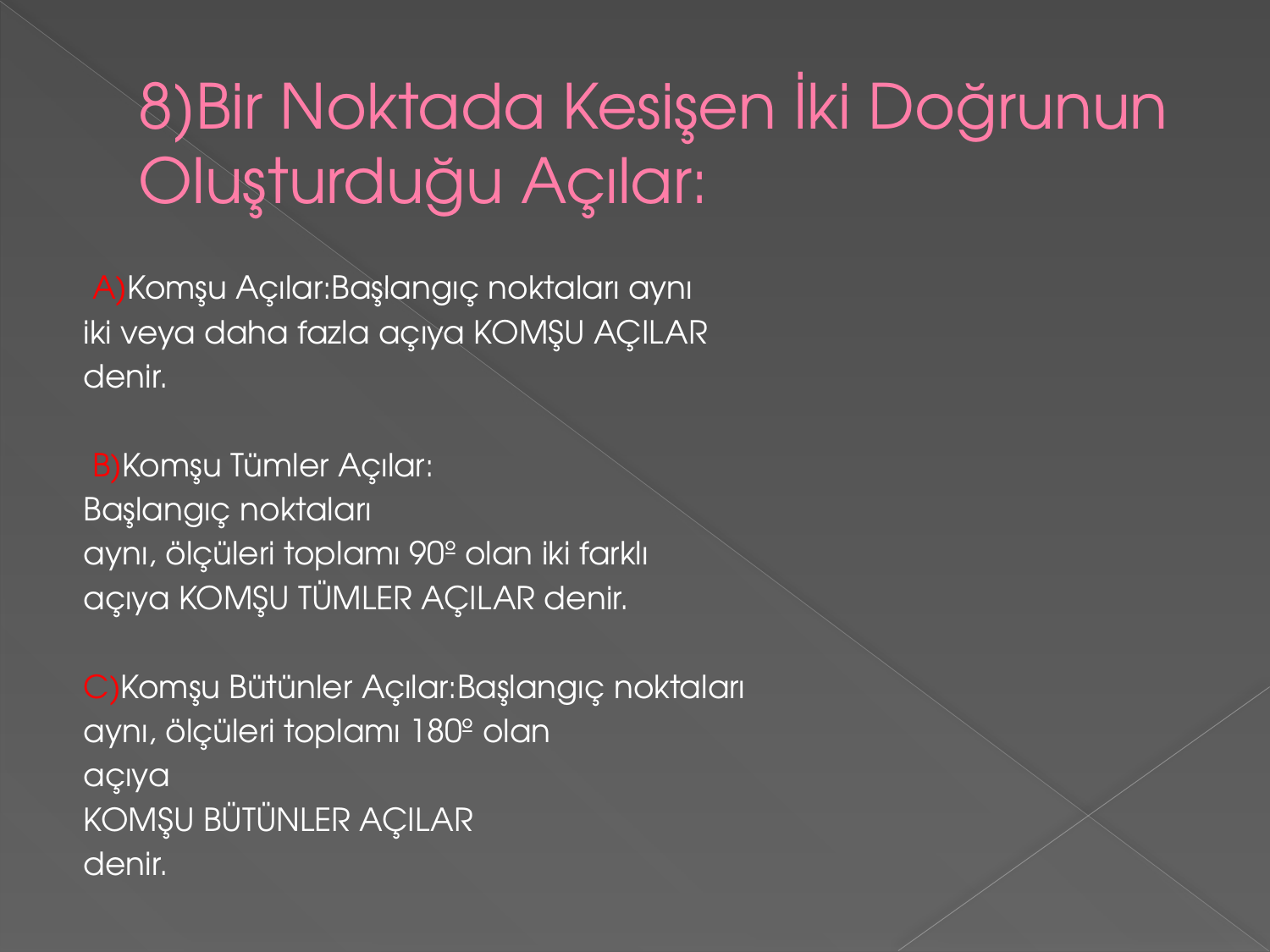

# 8)Bir Noktada Kesişen İki Doğrunun Oluşturduğu Açılar:
 A)Komşu Açılar:Başlangıç noktaları aynı
iki veya daha fazla açıya KOMŞU AÇILAR
denir.

 B)Komşu Tümler Açılar:
Başlangıç noktaları
aynı, ölçüleri toplamı 90º olan iki farklı
açıya KOMŞU TÜMLER AÇILAR denir.

C)Komşu Bütünler Açılar:Başlangıç noktaları
aynı, ölçüleri toplamı 180º olan
açıya
KOMŞU BÜTÜNLER AÇILAR
denir.